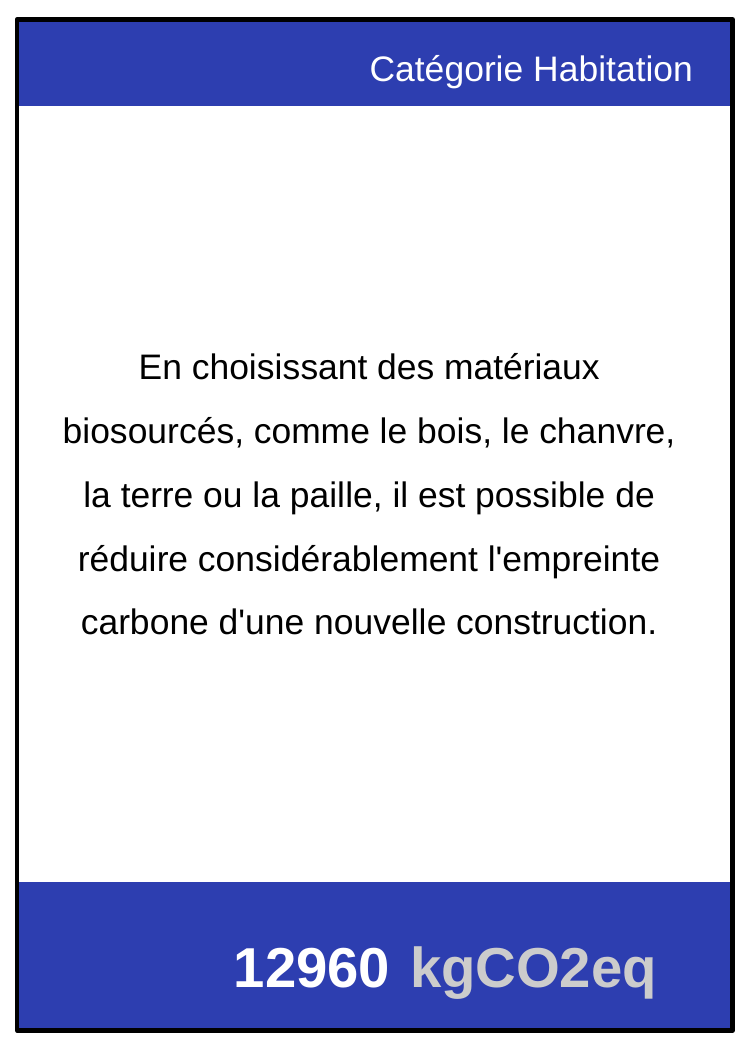

Catégorie Habitation

En choisissant des matériaux biosourcés, comme le bois, le chanvre, la terre ou la paille, il est possible de réduire considérablement l'empreinte carbone d'une nouvelle construction.

12960
kgCO2eq